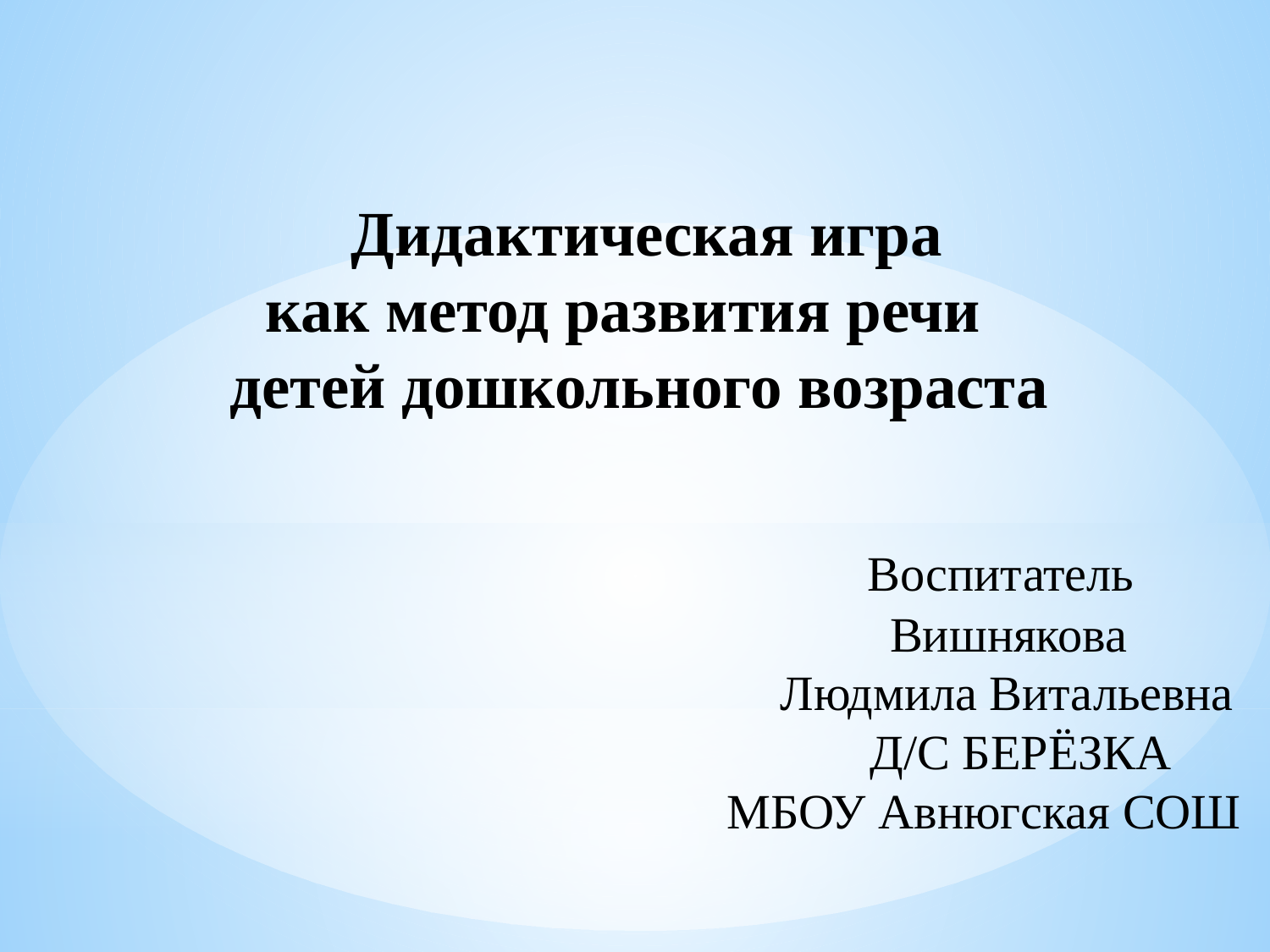

Дидактическая игра
 как метод развития речи      детей дошкольного возраста
Воспитатель

                      Вишнякова
 Людмила Витальевна
                        Д/С БЕРЁЗКА
                  МБОУ Авнюгская СОШ